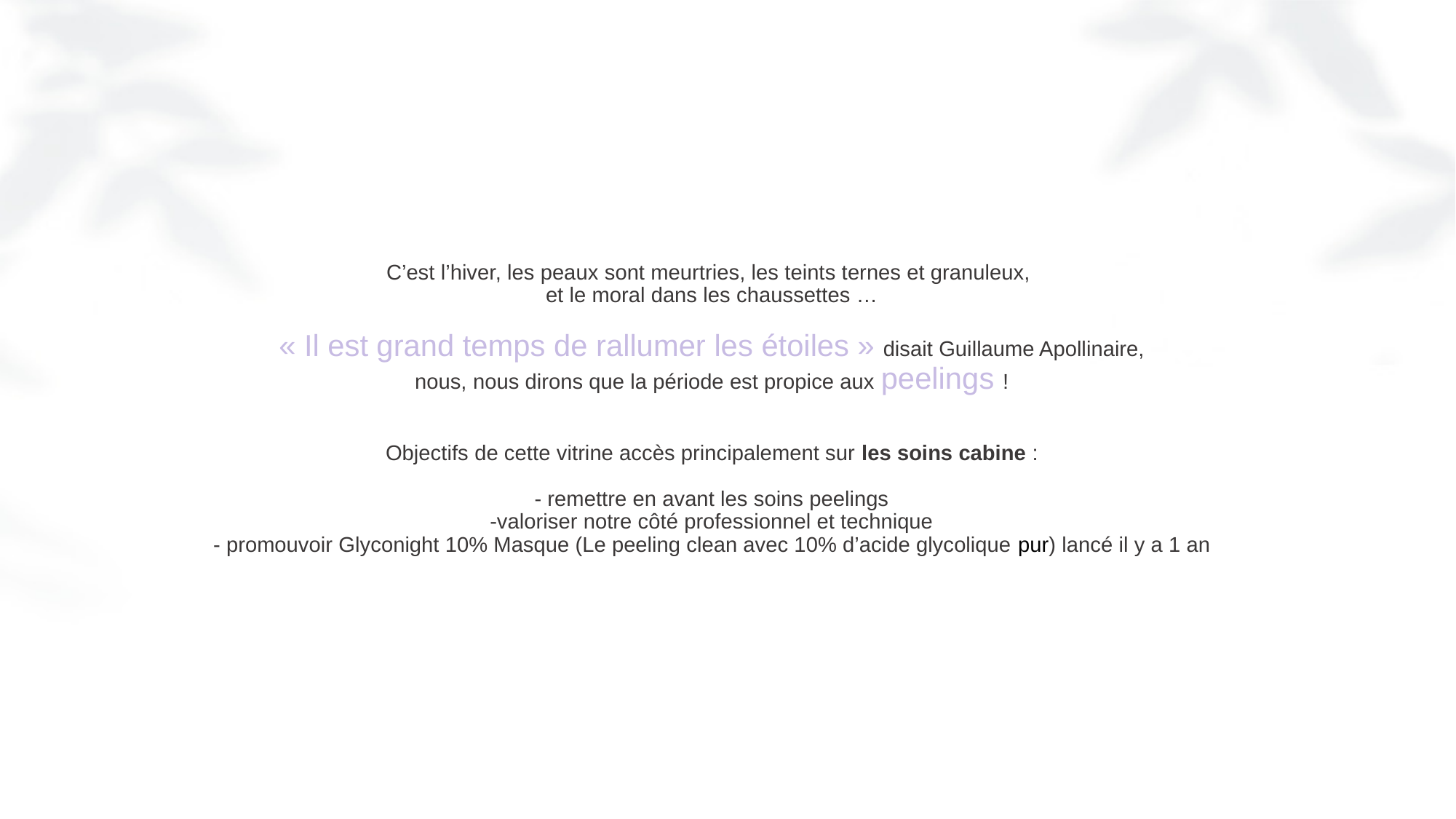

# C’est l’hiver, les peaux sont meurtries, les teints ternes et granuleux, et le moral dans les chaussettes … « Il est grand temps de rallumer les étoiles » disait Guillaume Apollinaire, nous, nous dirons que la période est propice aux peelings ! Objectifs de cette vitrine accès principalement sur les soins cabine : - remettre en avant les soins peelings -valoriser notre côté professionnel et technique - promouvoir Glyconight 10% Masque (Le peeling clean avec 10% d’acide glycolique pur) lancé il y a 1 an